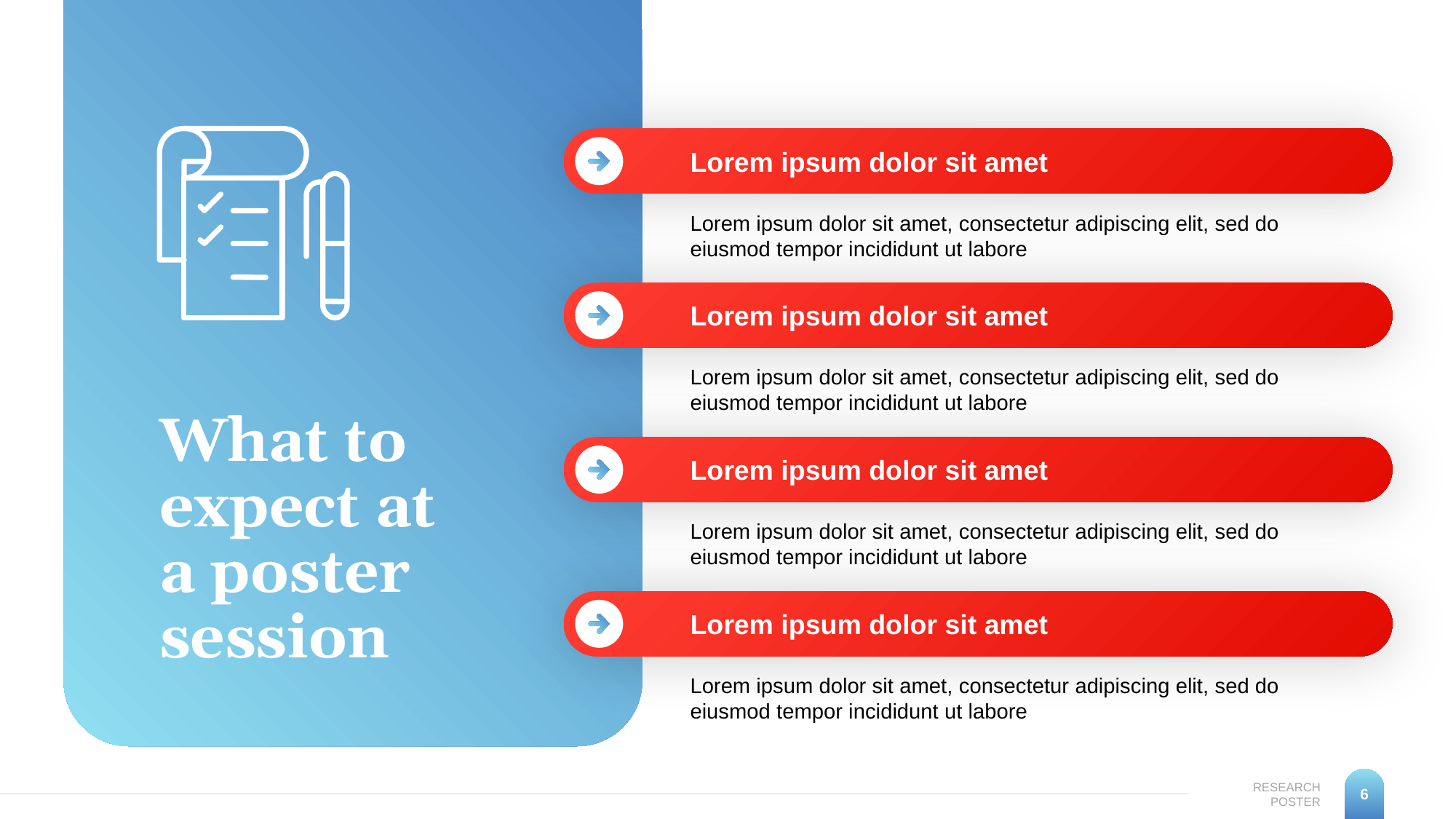

Lorem ipsum dolor sit amet
Lorem ipsum dolor sit amet, consectetur adipiscing elit, sed do eiusmod tempor incididunt ut labore

Lorem ipsum dolor sit amet
Lorem ipsum dolor sit amet, consectetur adipiscing elit, sed do eiusmod tempor incididunt ut labore
# What to expect at a poster session

Lorem ipsum dolor sit amet
Lorem ipsum dolor sit amet, consectetur adipiscing elit, sed do eiusmod tempor incididunt ut labore

Lorem ipsum dolor sit amet
Lorem ipsum dolor sit amet, consectetur adipiscing elit, sed do eiusmod tempor incididunt ut labore